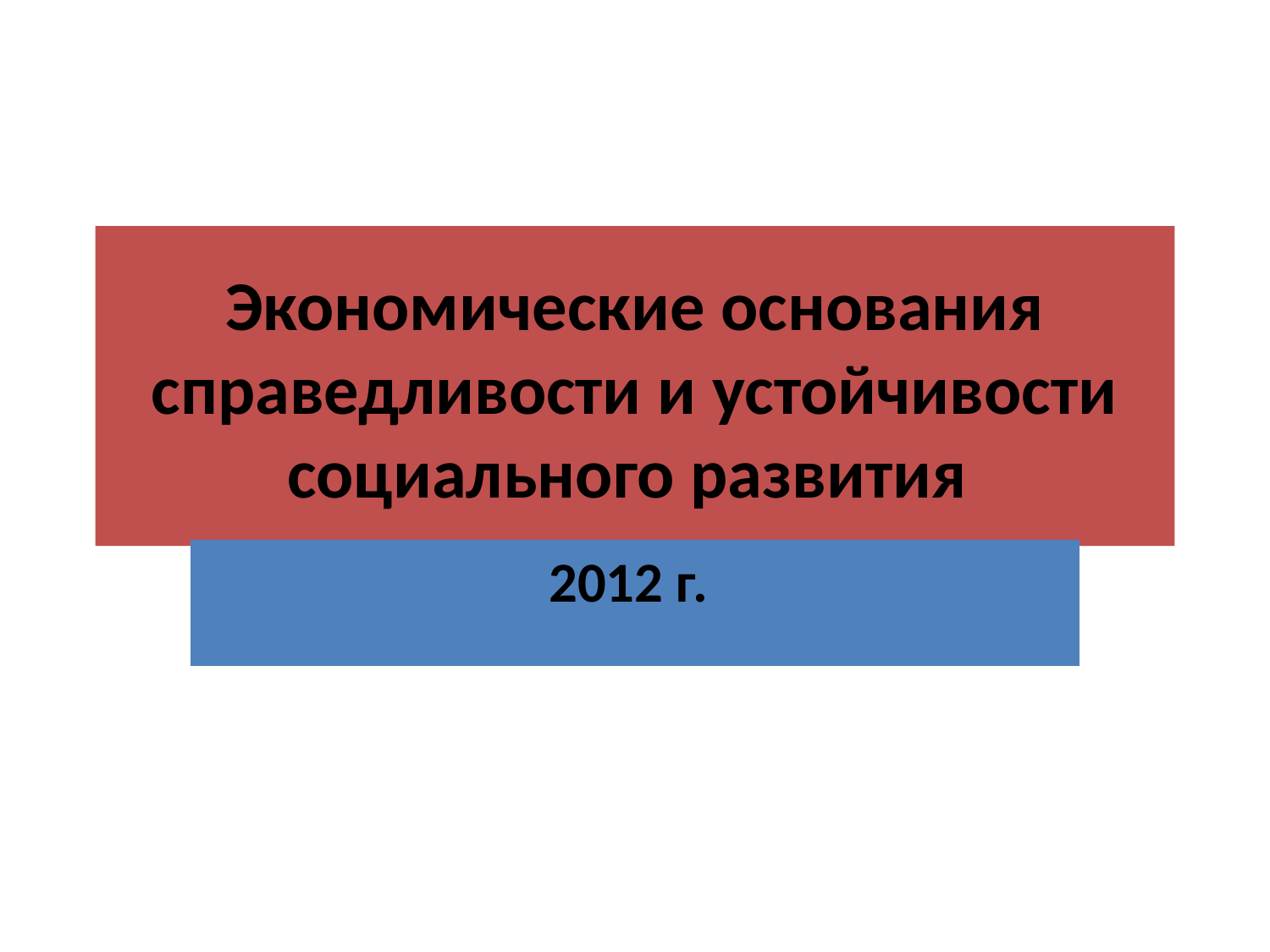

# Экономические основания справедливости и устойчивости социального развития
2012 г.